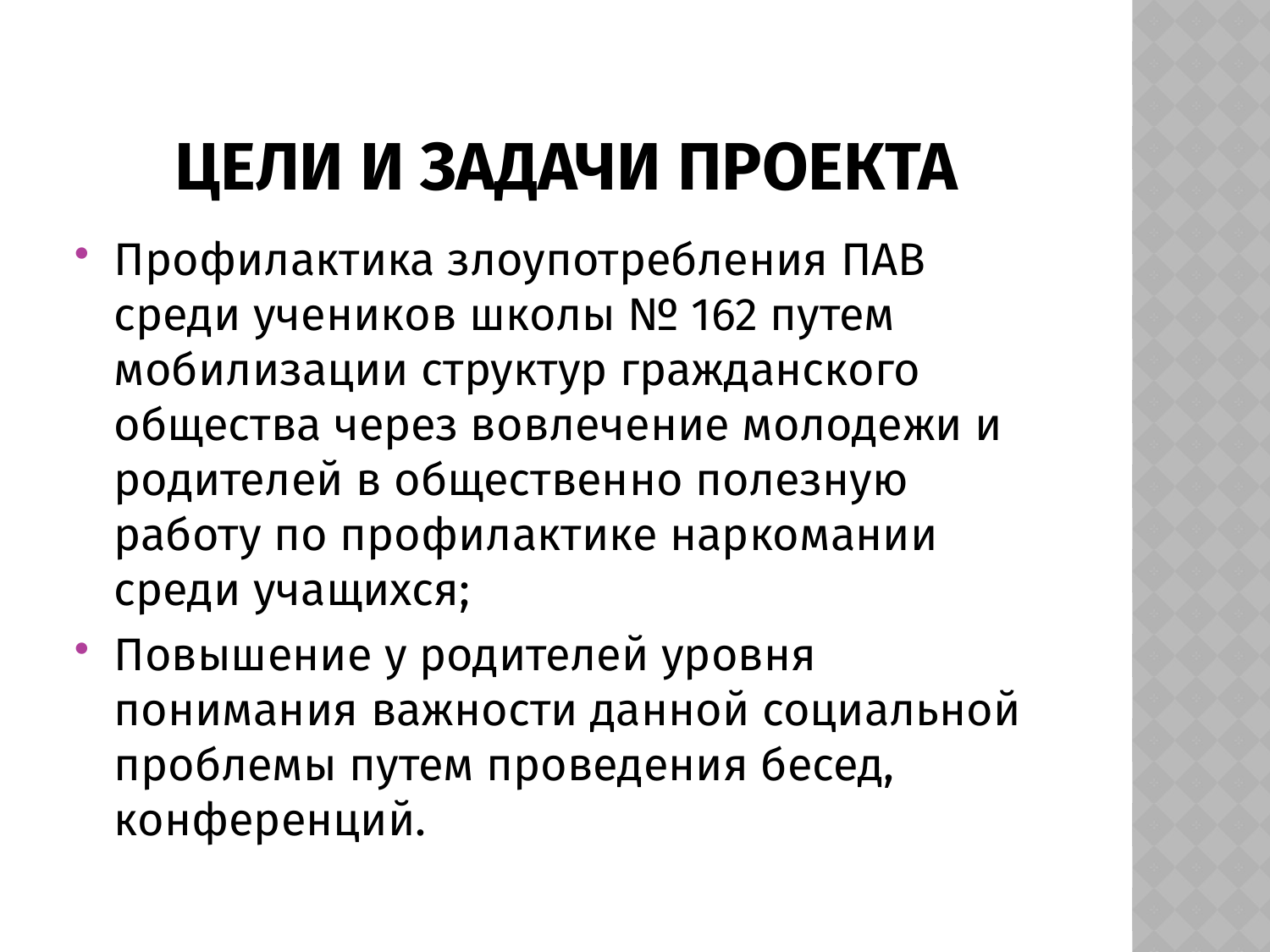

# Цели и задачи проекта
Профилактика злоупотребления ПАВ среди учеников школы № 162 путем мобилизации структур гражданского общества через вовлечение молодежи и родителей в общественно полезную работу по профилактике наркомании среди учащихся;
Повышение у родителей уровня понимания важности данной социальной проблемы путем проведения бесед, конференций.